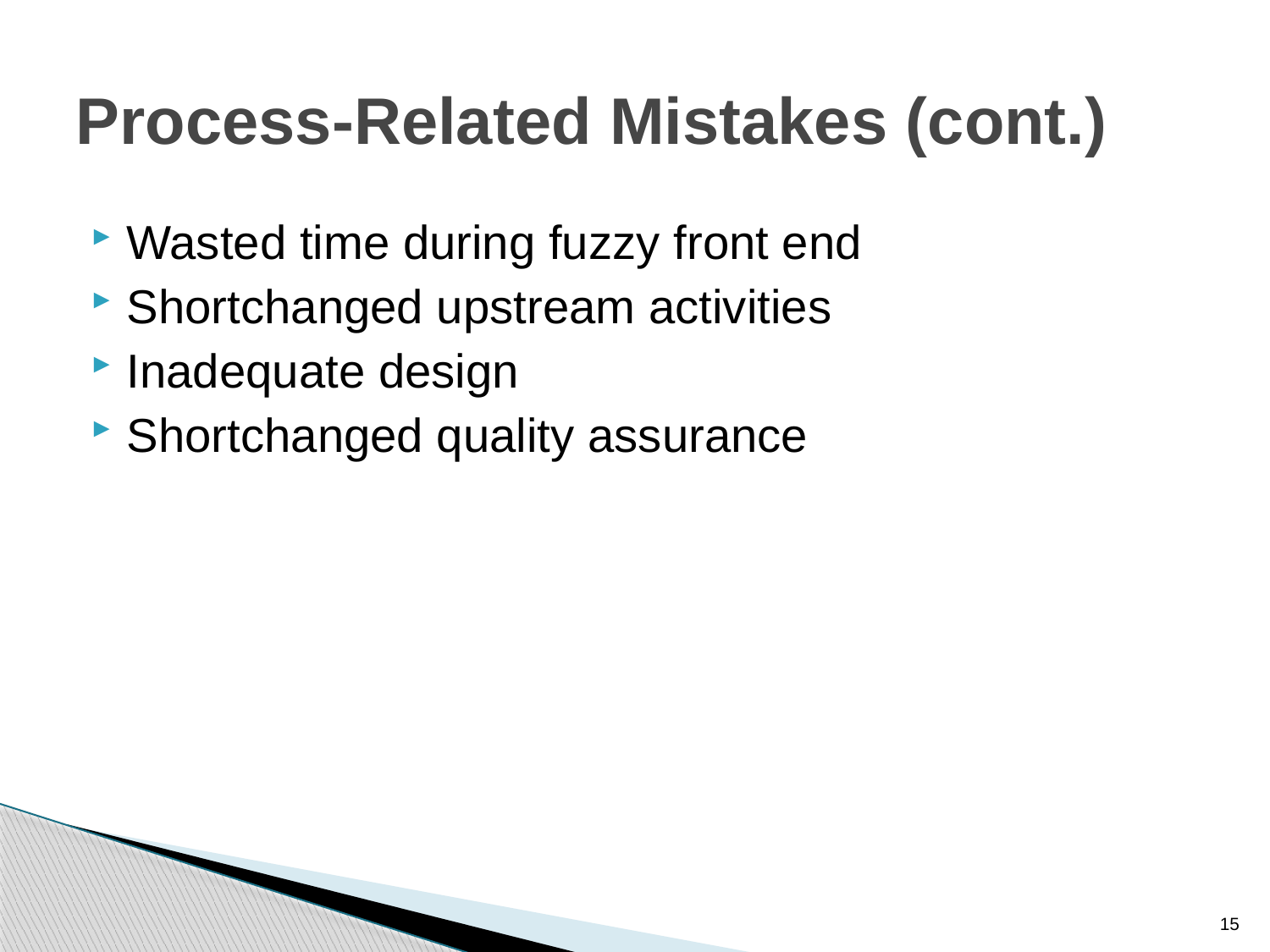

# Process-Related Mistakes (cont.)
Wasted time during fuzzy front end
Shortchanged upstream activities
Inadequate design
Shortchanged quality assurance
15